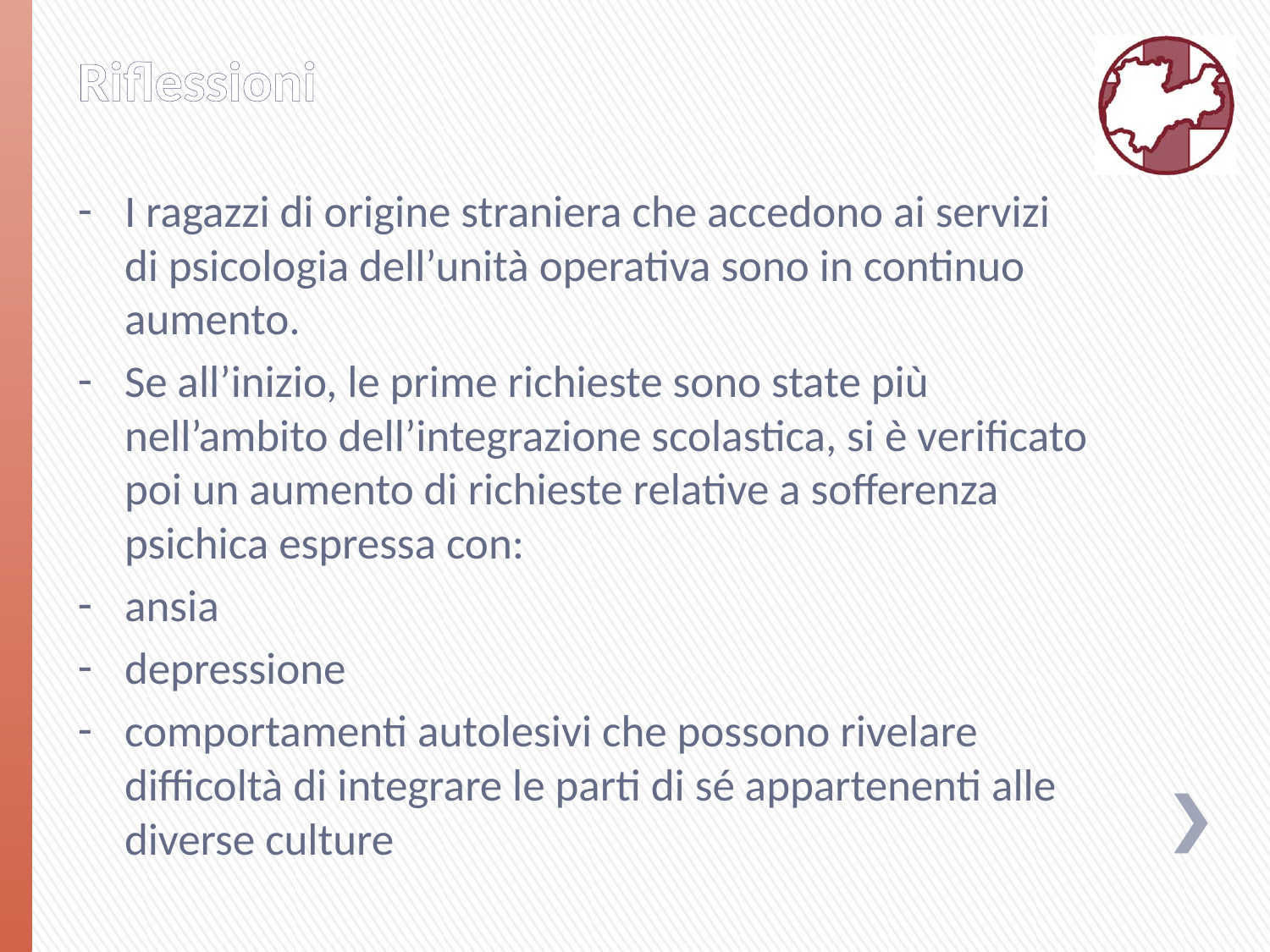

# Riflessioni
I ragazzi di origine straniera che accedono ai servizi di psicologia dell’unità operativa sono in continuo aumento.
Se all’inizio, le prime richieste sono state più nell’ambito dell’integrazione scolastica, si è verificato poi un aumento di richieste relative a sofferenza psichica espressa con:
ansia
depressione
comportamenti autolesivi che possono rivelare difficoltà di integrare le parti di sé appartenenti alle diverse culture